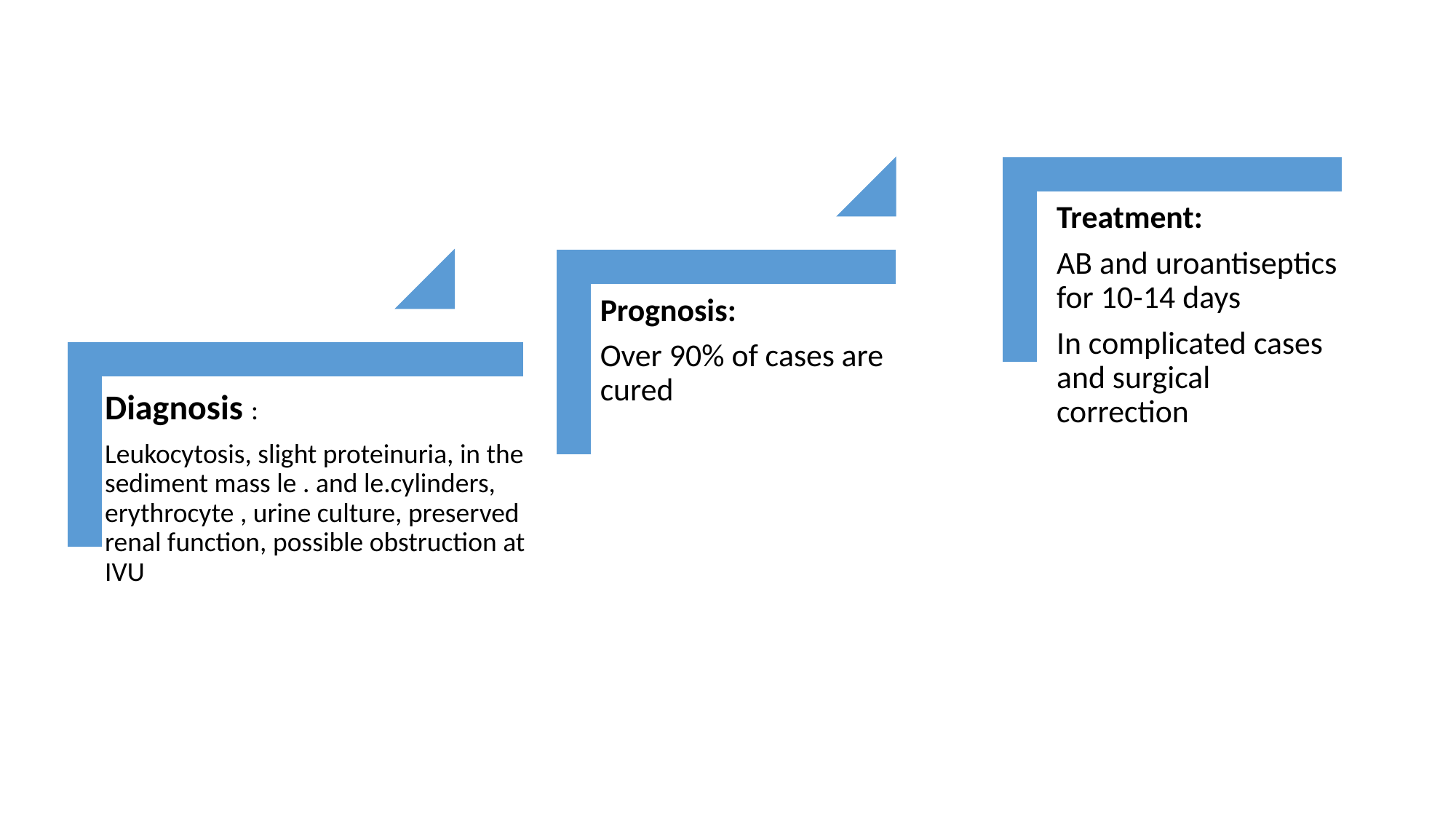

Diagnosis :
Leukocytosis, slight proteinuria, in the sediment mass le . and le.cylinders, erythrocyte , urine culture, preserved renal function, possible obstruction at IVU
Prognosis:
Over 90% of cases are cured
Treatment:
AB and uroantiseptics for 10-14 days
In complicated cases and surgical correction